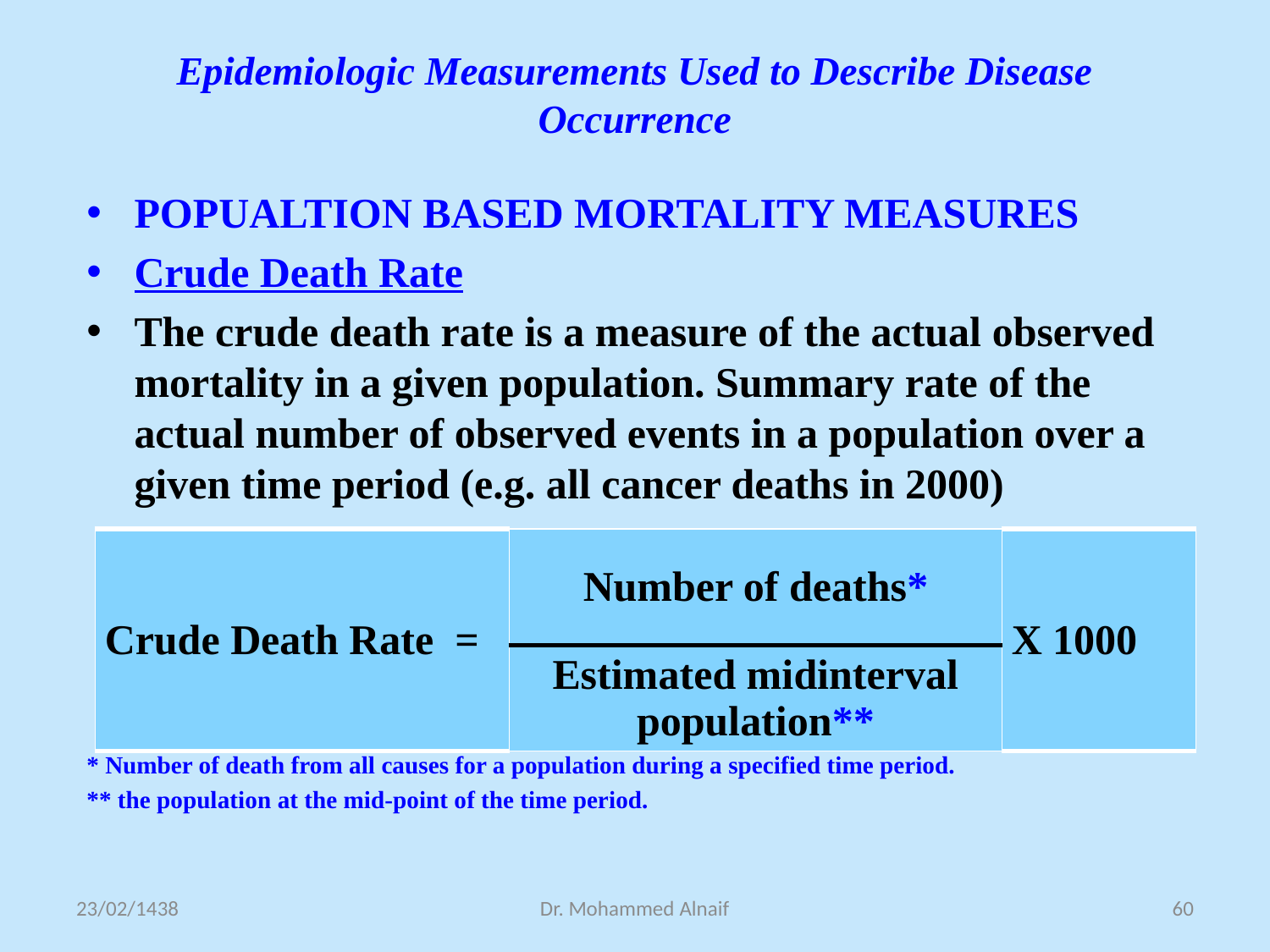

# Epidemiologic Measurements Used to Describe Disease Occurrence
POPUALTION BASED MORTALITY MEASURES
Crude Death Rate
The crude death rate is a measure of the actual observed mortality in a given population. Summary rate of the actual number of observed events in a population over a given time period (e.g. all cancer deaths in 2000)

* Number of death from all causes for a population during a specified time period.
** the population at the mid-point of the time period.
| Crude Death Rate = | Number of deaths\* | X 1000 |
| --- | --- | --- |
|  | Estimated midinterval population\*\* |  |
23/02/1438
Dr. Mohammed Alnaif
60